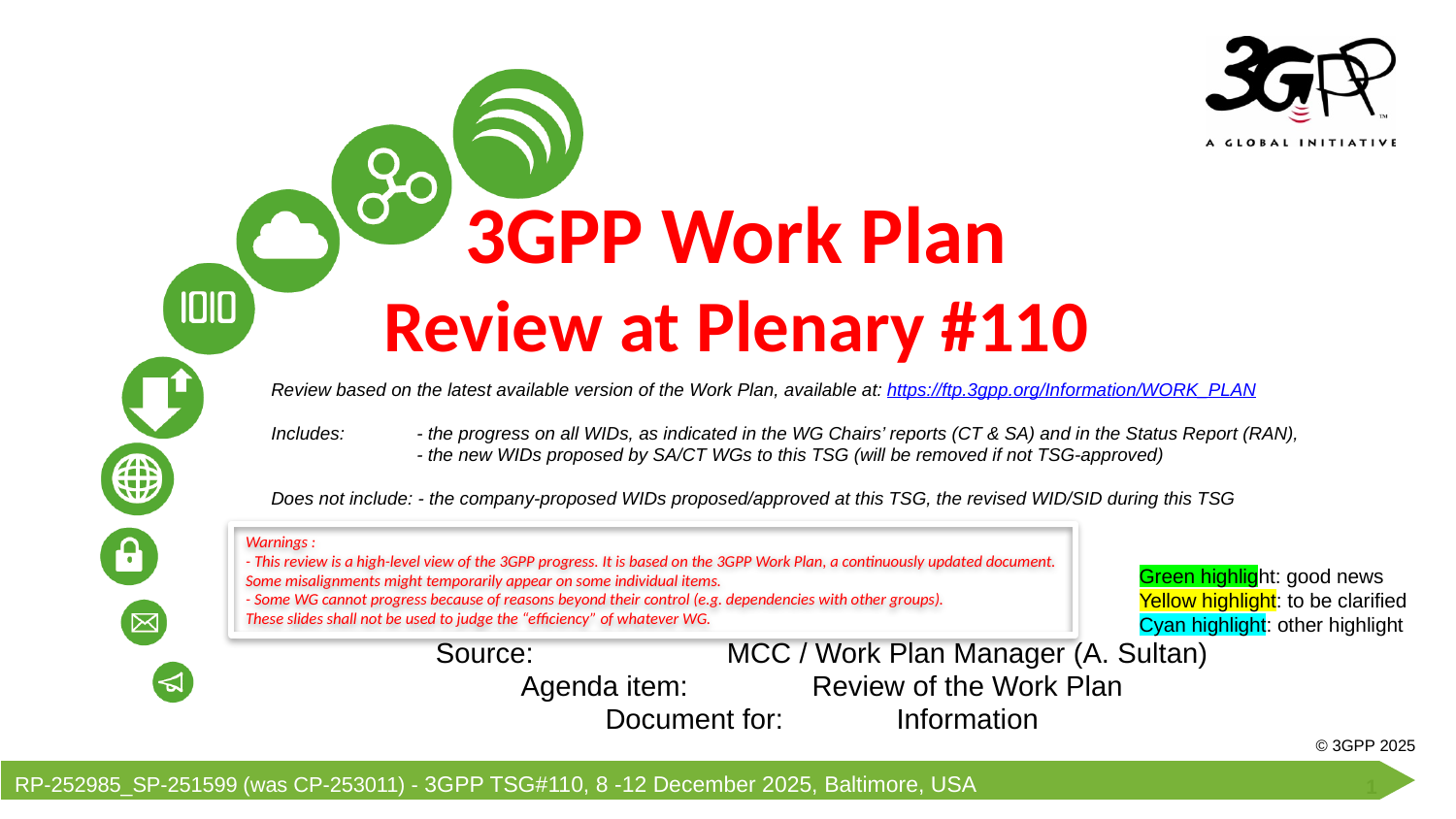

3GPP Work Plan
Review at Plenary #110

Review based on the latest available version of the Work Plan, available at: https://ftp.3gpp.org/Information/WORK_PLAN

Includes: 	- the progress on all WIDs, as indicated in the WG Chairs’ reports (CT & SA) and in the Status Report (RAN), 	- the new WIDs proposed by SA/CT WGs to this TSG (will be removed if not TSG-approved)

Does not include: - the company-proposed WIDs proposed/approved at this TSG, the revised WID/SID during this TSG
Warnings :
- This review is a high-level view of the 3GPP progress. It is based on the 3GPP Work Plan, a continuously updated document.
Some misalignments might temporarily appear on some individual items.
- Some WG cannot progress because of reasons beyond their control (e.g. dependencies with other groups).
These slides shall not be used to judge the “efficiency” of whatever WG.
Green highlight: good news
Yellow highlight: to be clarified
Cyan highlight: other highlight
Source: 		MCC / Work Plan Manager (A. Sultan)
Agenda item: 	Review of the Work Plan
Document for:	Information
© 3GPP 2025
RP-252985_SP-251599 (was CP-253011) - 3GPP TSG#110, 8 -12 December 2025, Baltimore, USA